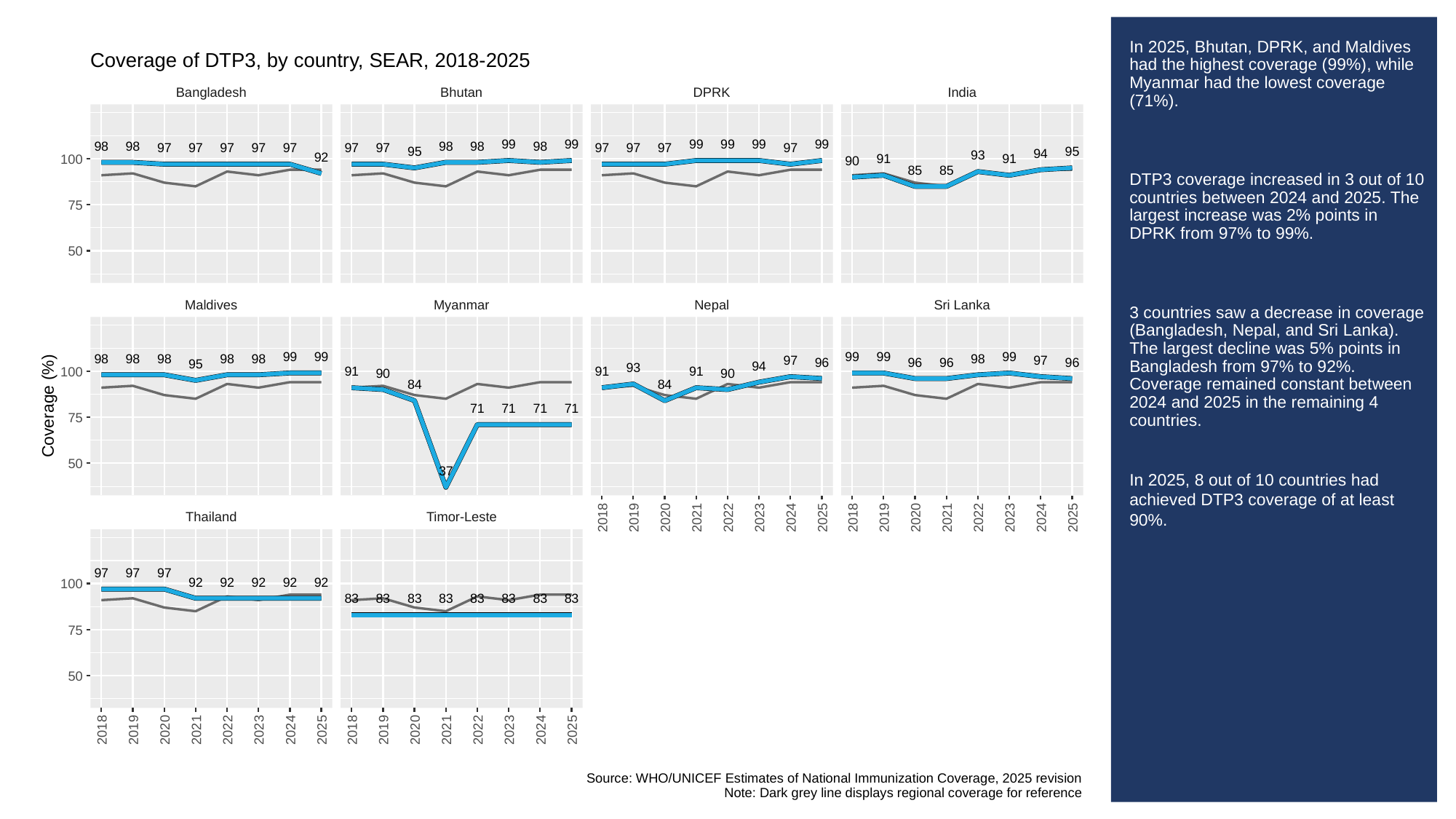

# In 2025, Bhutan, DPRK, and Maldives had the highest coverage (99%), while Myanmar had the lowest coverage (71%).

DTP3 coverage increased in 3 out of 10 countries between 2024 and 2025. The largest increase was 2% points in DPRK from 97% to 99%.

3 countries saw a decrease in coverage (Bangladesh, Nepal, and Sri Lanka). The largest decline was 5% points in Bangladesh from 97% to 92%. Coverage remained constant between 2024 and 2025 in the remaining 4 countries.

In 2025, 8 out of 10 countries had achieved DTP3 coverage of at least 90%.

Coverage of DTP3, by country, SEAR, 2018-2025
Bangladesh
Bhutan
DPRK
India

99
99
99
99
99
99
98
98
98
98
98
97
97
97
97
97
97
97
97
97
97
97
95
95
94
93
92
100
91
91
90

85
85

75

50

Maldives
Myanmar
Nepal
Sri Lanka

99
99
99
99
99
98
98
98
98
98
98
97
97
96
96
96
96
95
94
93
100
91
91
91
90
90

84
84

Coverage (%)
71
71
71
71
75

50

37

Thailand
Timor-Leste
2018
2019
2020
2021
2022
2023
2024
2025
2018
2019
2020
2021
2022
2023
2024
2025

97
97
97
92
92
92
92
92
100

83
83
83
83
83
83
83
83

75

50

2018
2019
2020
2021
2022
2023
2024
2025
2018
2019
2020
2021
2022
2023
2024
2025
Source: WHO/UNICEF Estimates of National Immunization Coverage, 2025 revision
Note: Dark grey line displays regional coverage for reference